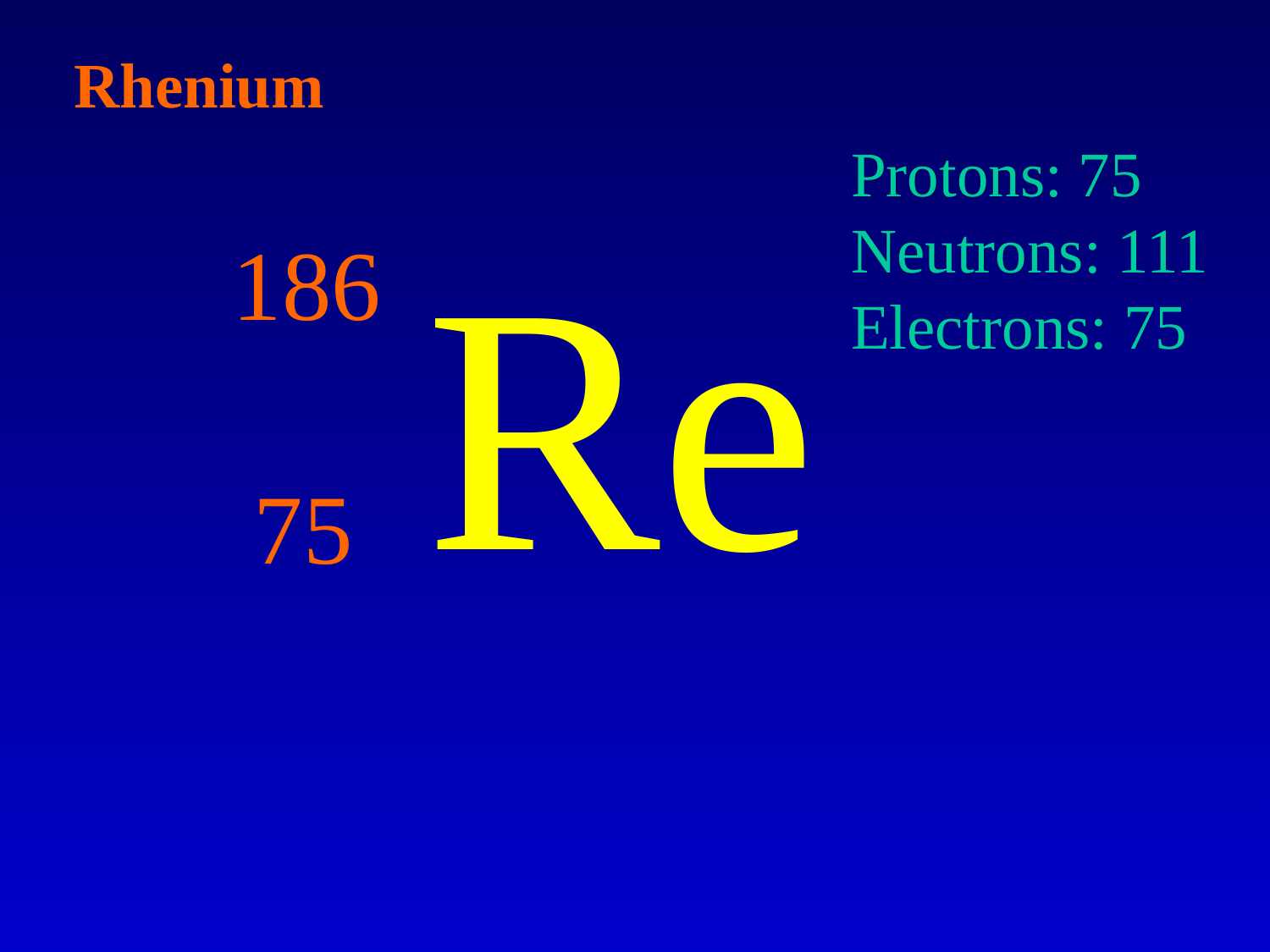

Rhenium
Protons: 75
Neutrons: 111
Electrons: 75
Re
186
75